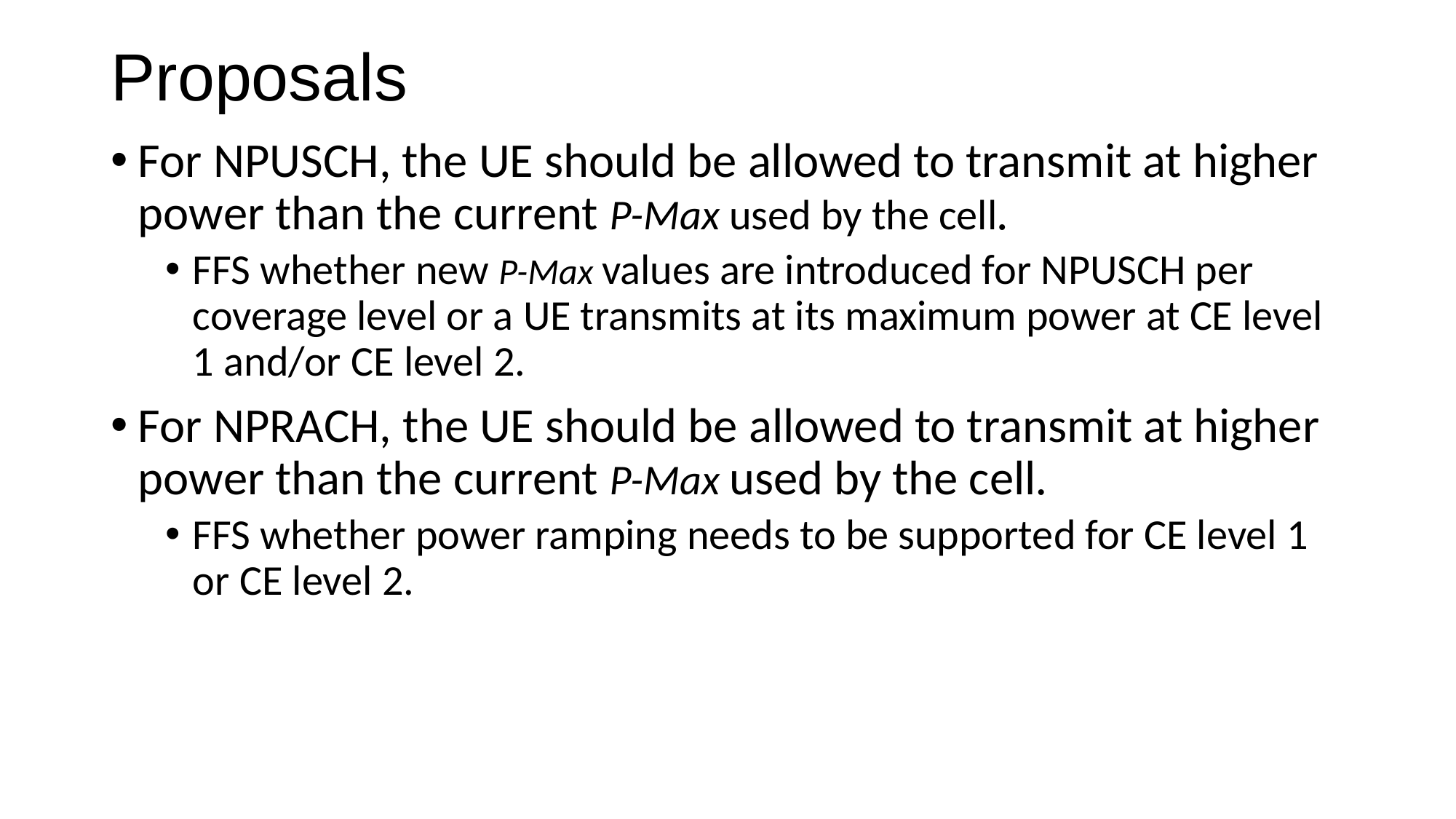

# Proposals
For NPUSCH, the UE should be allowed to transmit at higher power than the current P-Max used by the cell.
FFS whether new P-Max values are introduced for NPUSCH per coverage level or a UE transmits at its maximum power at CE level 1 and/or CE level 2.
For NPRACH, the UE should be allowed to transmit at higher power than the current P-Max used by the cell.
FFS whether power ramping needs to be supported for CE level 1 or CE level 2.